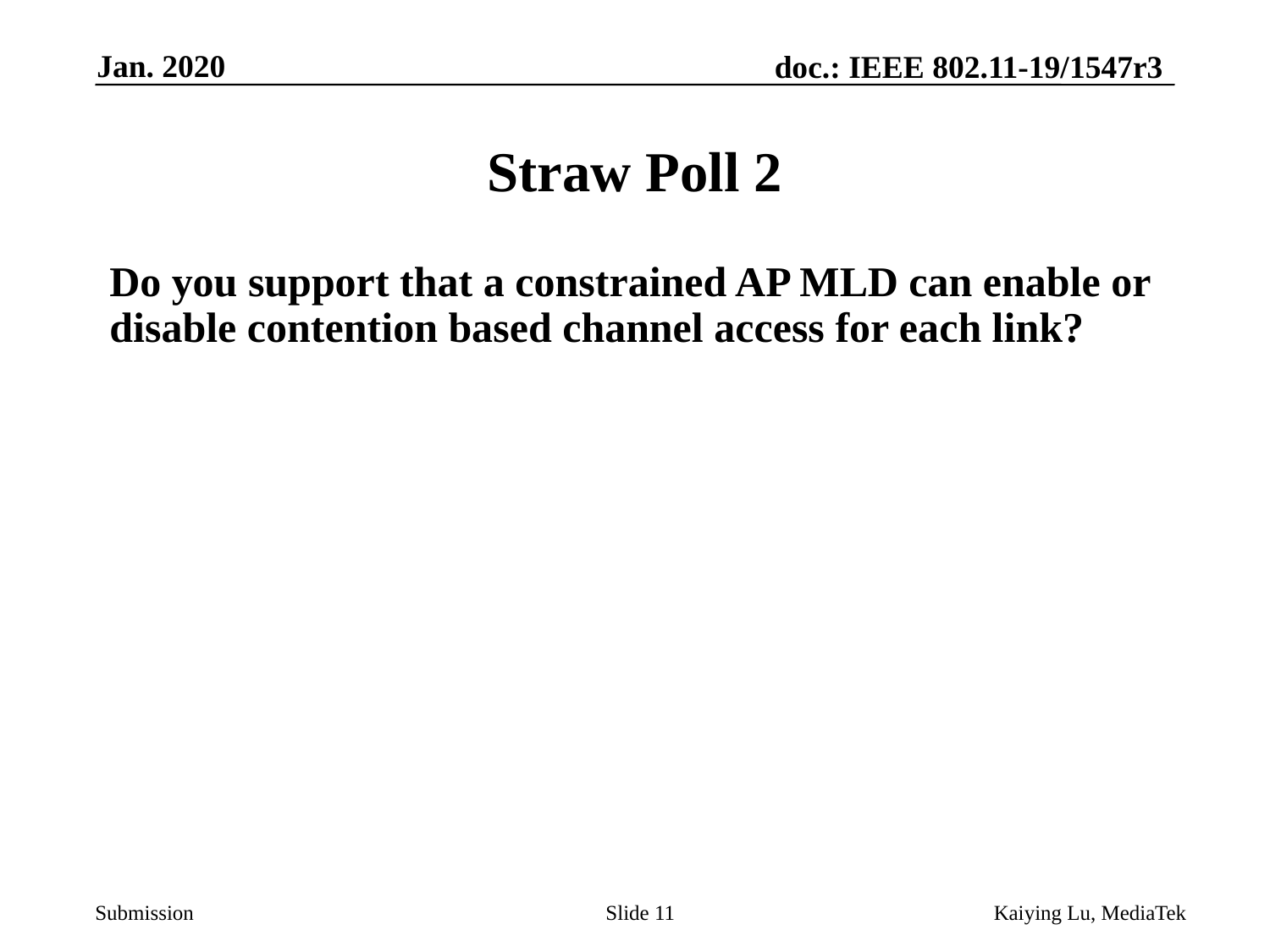

Jan. 2020
# Straw Poll 2
Do you support that a constrained AP MLD can enable or disable contention based channel access for each link?

Slide 11
Kaiying Lu, MediaTek